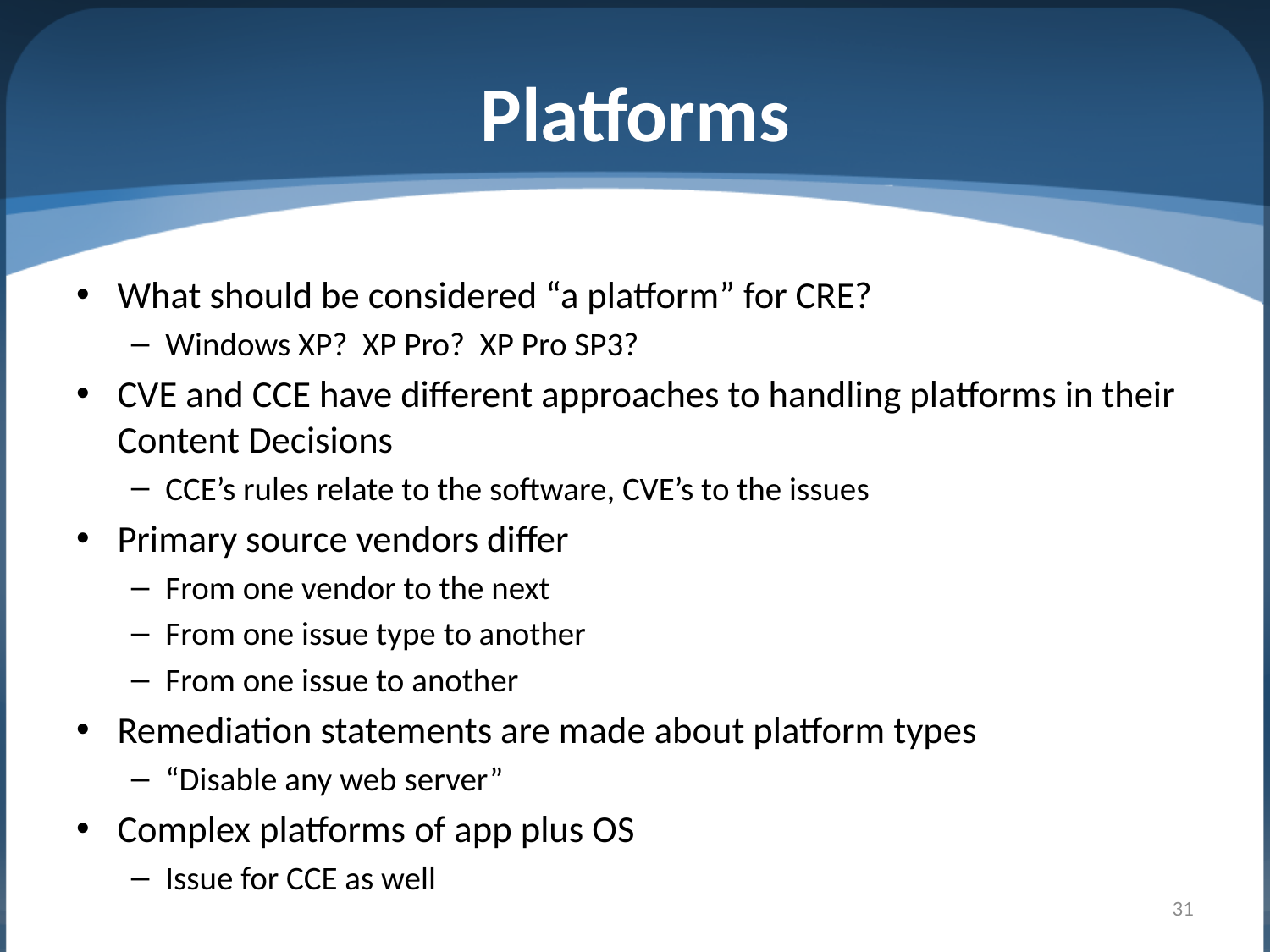

# Platforms
What should be considered “a platform” for CRE?
Windows XP?  XP Pro?  XP Pro SP3?
CVE and CCE have different approaches to handling platforms in their Content Decisions
CCE’s rules relate to the software, CVE’s to the issues
Primary source vendors differ
From one vendor to the next
From one issue type to another
From one issue to another
Remediation statements are made about platform types
“Disable any web server”
Complex platforms of app plus OS
Issue for CCE as well
31